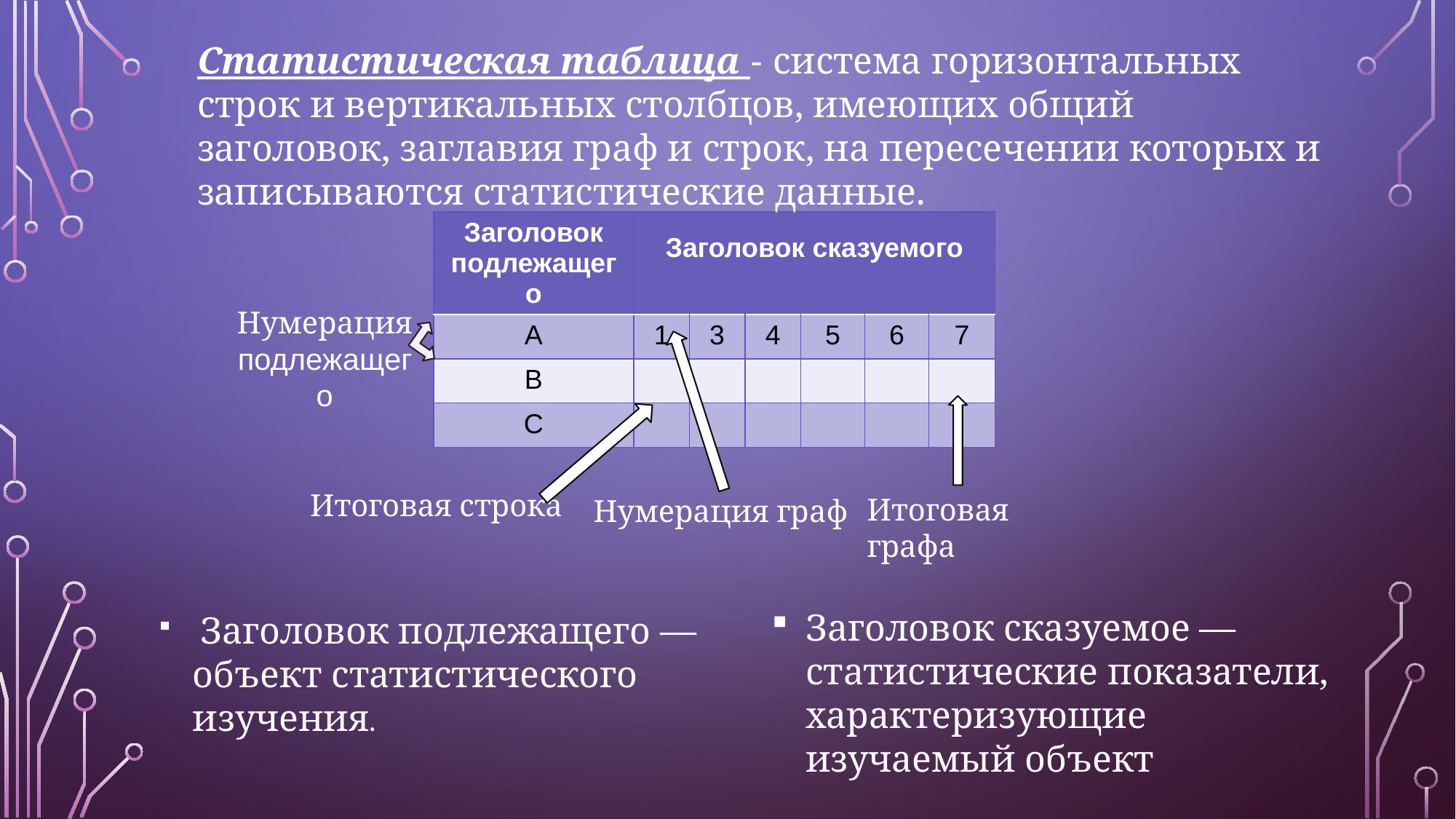

Статистическая таблица - система горизонтальных строк и вертикальных столбцов, имеющих общий заголовок, заглавия граф и строк, на пересечении которых и записываются статистические данные.
| Заголовок подлежащего | Заголовок сказуемого |  |  |  |  |  |
| --- | --- | --- | --- | --- | --- | --- |
| А | 1 | 3 | 4 | 5 | 6 | 7 |
| B |  |  |  |  |  |  |
| С |  |  |  |  |  |  |
Нумерация подлежащего

Итоговая строка
Итоговая графа
Нумерация граф
Заголовок сказуемое — статистические показатели, характеризующие изучаемый объект
 Заголовок подлежащего — объект статистического изучения.